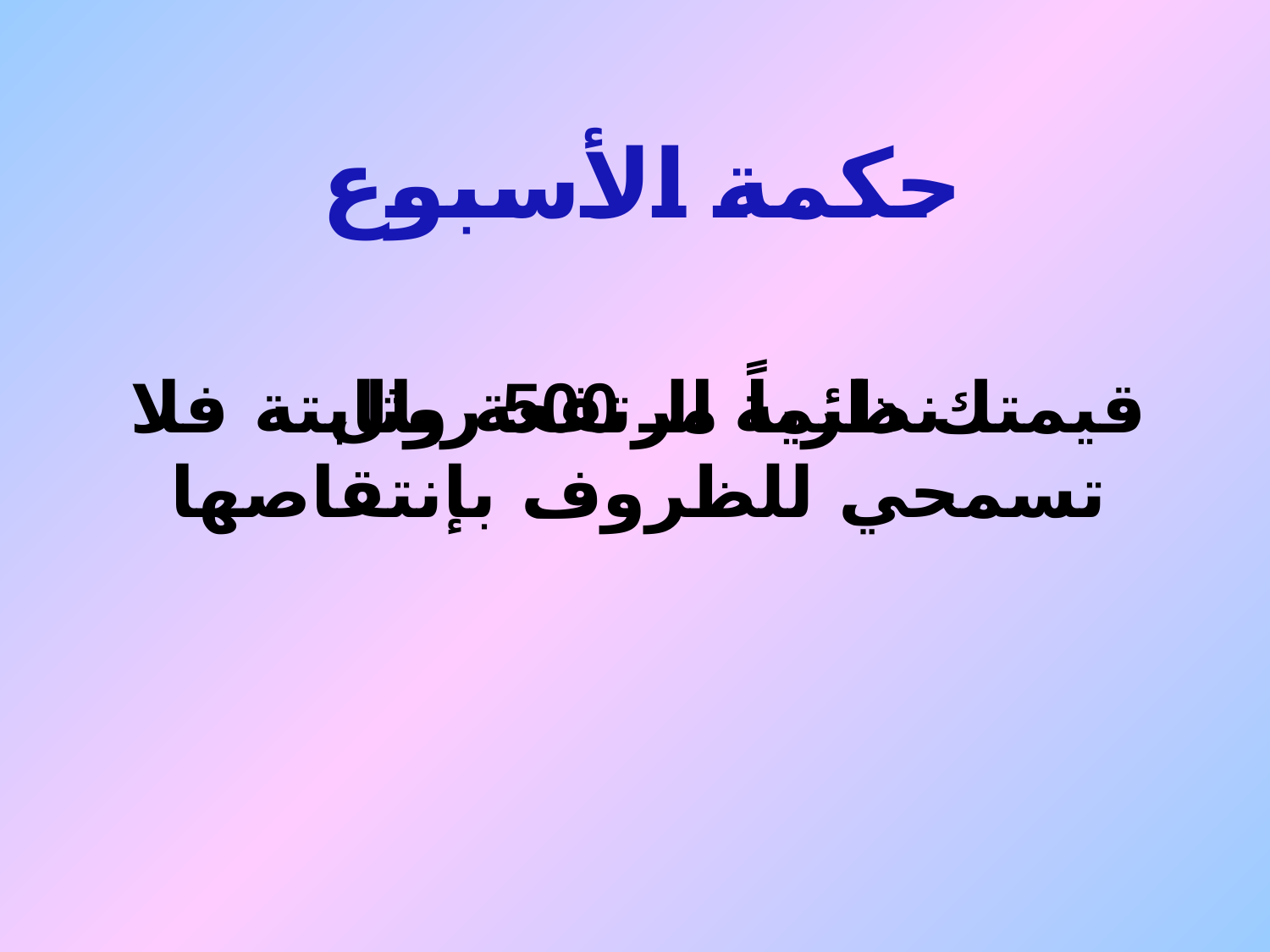

حكمة الأسبوع
نظرية الـ 500 ريال
قيمتك دائماً مرتفعة وثابتة فلا تسمحي للظروف بإنتقاصها